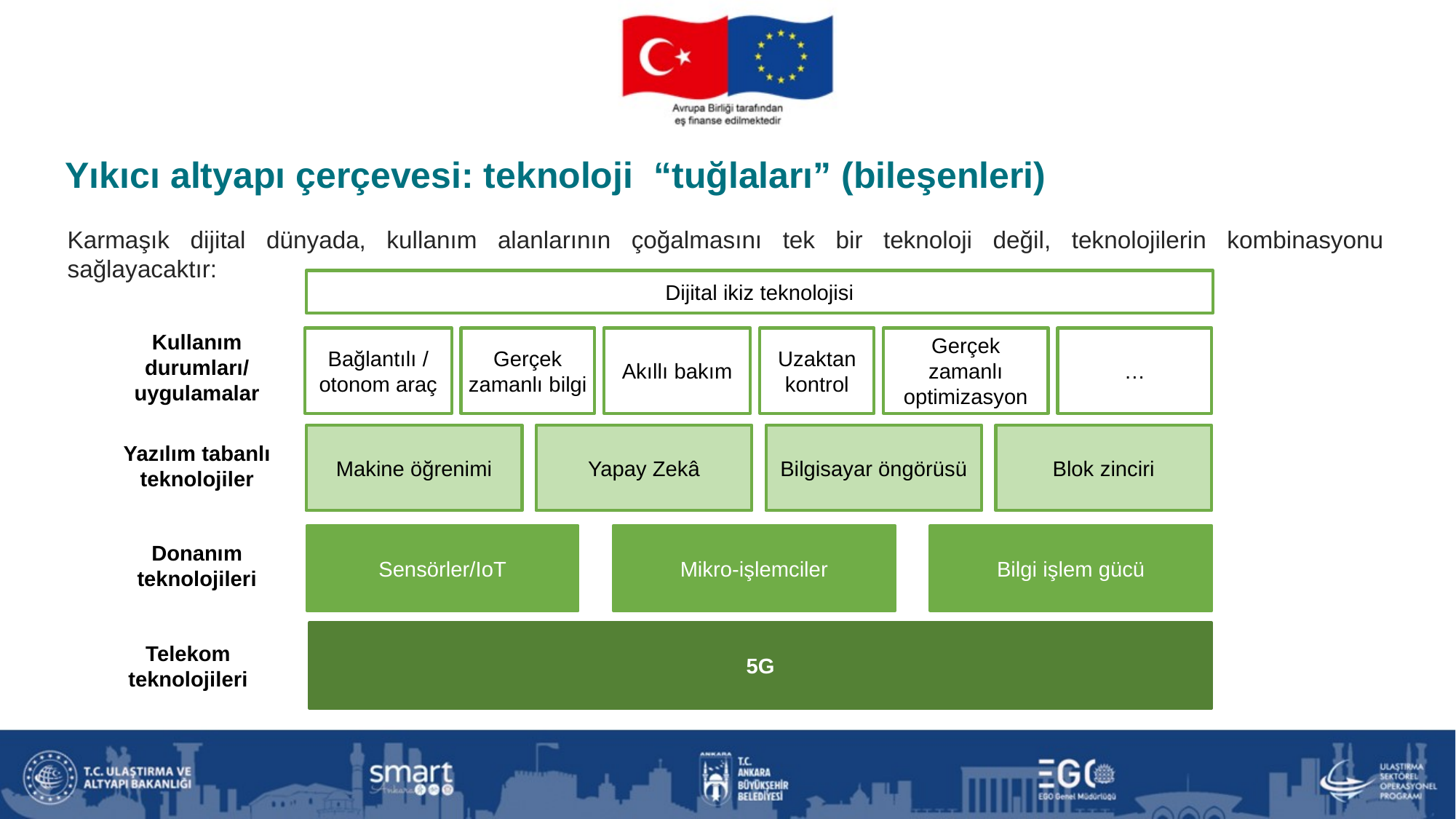

Yıkıcı altyapı çerçevesi: teknoloji  “tuğlaları” (bileşenleri)
Karmaşık dijital dünyada, kullanım alanlarının çoğalmasını tek bir teknoloji değil, teknolojilerin kombinasyonu sağlayacaktır:
Dijital ikiz teknolojisi
Kullanım durumları/ uygulamalar
Bağlantılı / otonom araç
Gerçek zamanlı bilgi
Akıllı bakım
Uzaktan kontrol
Gerçek zamanlı optimizasyon
…
Yazılım tabanlı teknolojiler
Makine öğrenimi
Yapay Zekâ
Bilgisayar öngörüsü
Blok zinciri
Donanım teknolojileri
Sensörler/IoT
Mikro-işlemciler
Bilgi işlem gücü
Telekom teknolojileri
5G